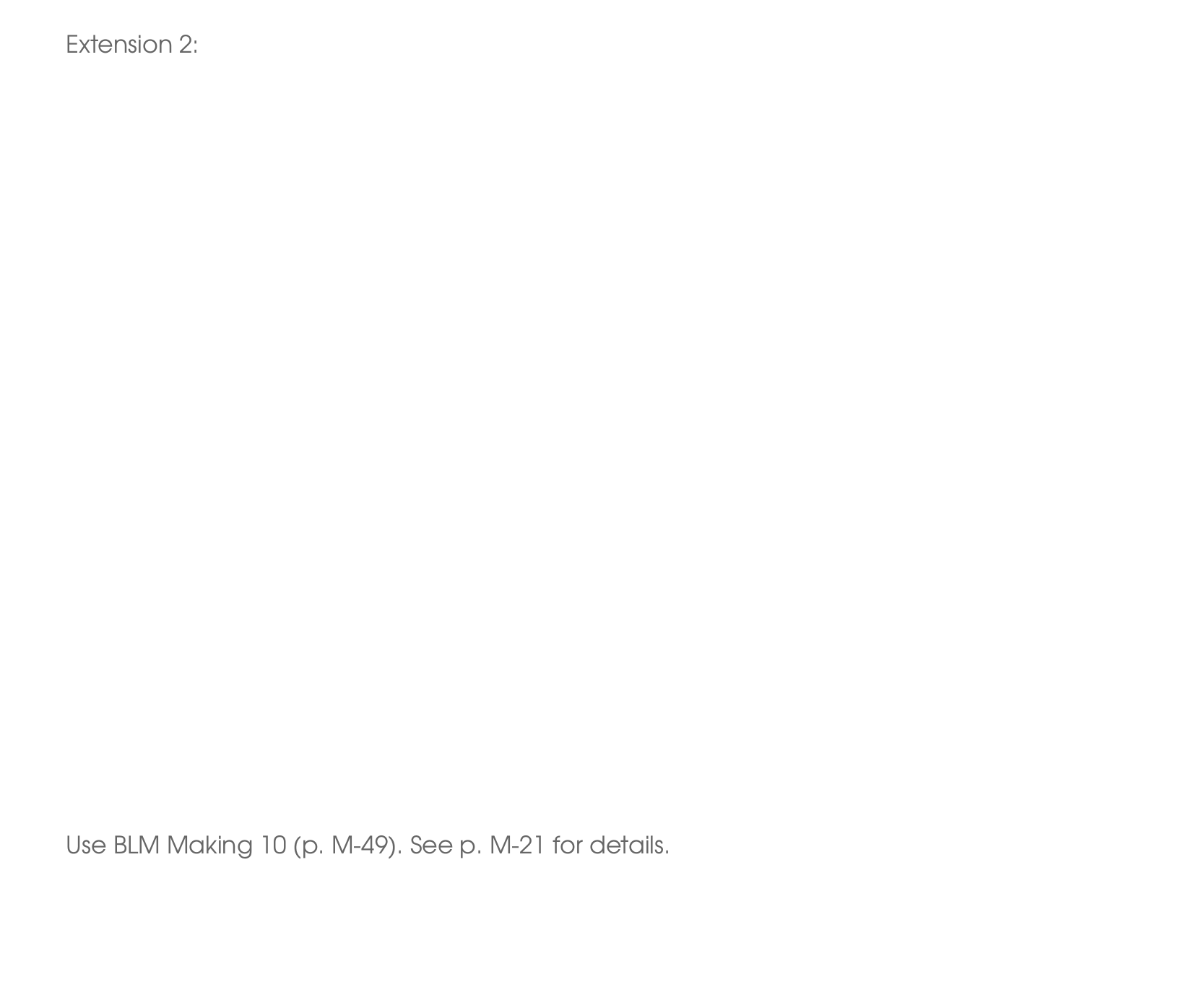

Extension 2:
Use BLM Making 10 (p. M-49). See p. M-21 for details.